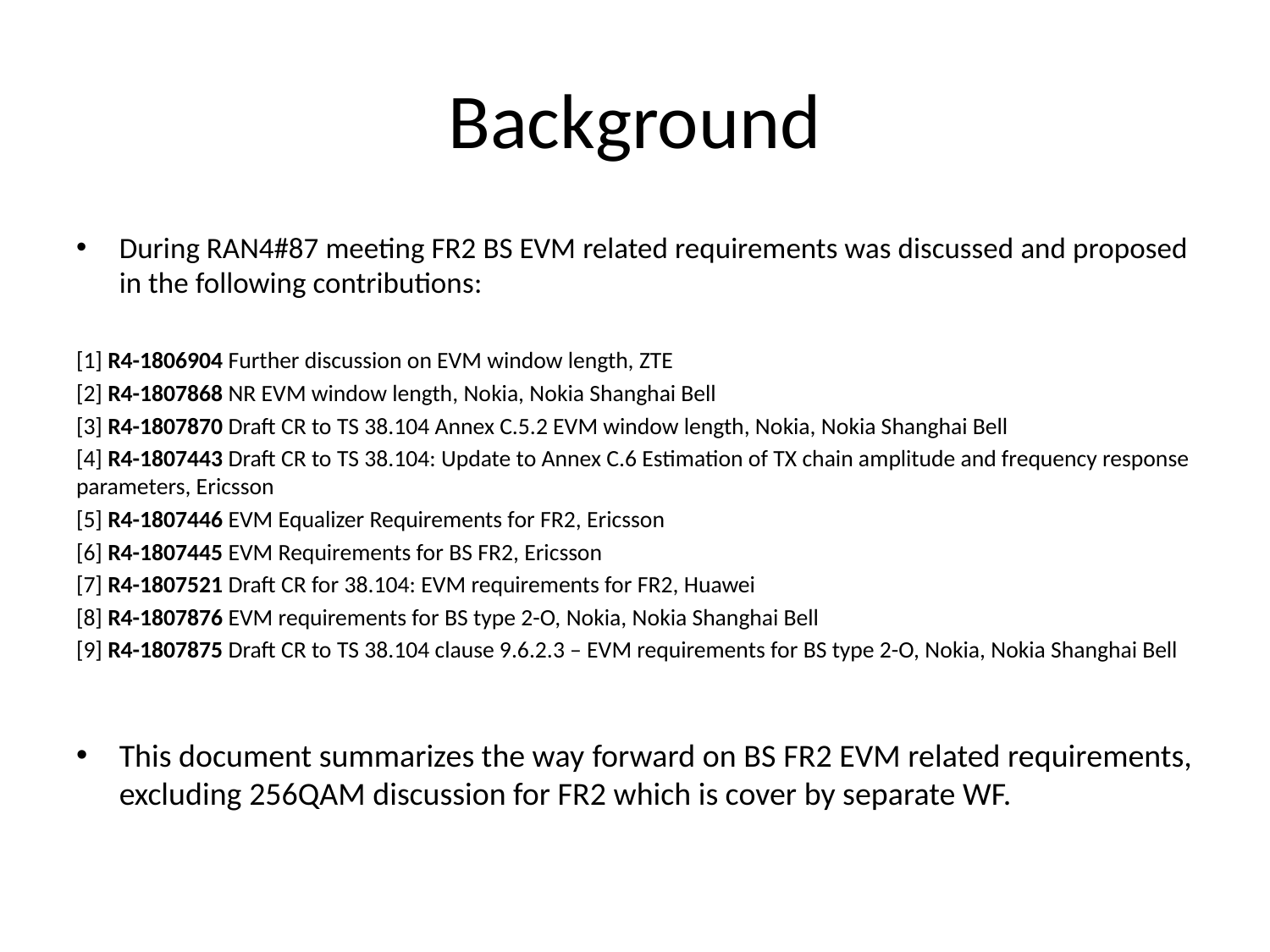

# Background
During RAN4#87 meeting FR2 BS EVM related requirements was discussed and proposed in the following contributions:

[1] R4-1806904 Further discussion on EVM window length, ZTE
[2] R4-1807868 NR EVM window length, Nokia, Nokia Shanghai Bell
[3] R4-1807870 Draft CR to TS 38.104 Annex C.5.2 EVM window length, Nokia, Nokia Shanghai Bell
[4] R4-1807443 Draft CR to TS 38.104: Update to Annex C.6 Estimation of TX chain amplitude and frequency response parameters, Ericsson
[5] R4-1807446 EVM Equalizer Requirements for FR2, Ericsson
[6] R4-1807445 EVM Requirements for BS FR2, Ericsson
[7] R4-1807521 Draft CR for 38.104: EVM requirements for FR2, Huawei
[8] R4-1807876 EVM requirements for BS type 2-O, Nokia, Nokia Shanghai Bell
[9] R4-1807875 Draft CR to TS 38.104 clause 9.6.2.3 – EVM requirements for BS type 2-O, Nokia, Nokia Shanghai Bell

This document summarizes the way forward on BS FR2 EVM related requirements, excluding 256QAM discussion for FR2 which is cover by separate WF.